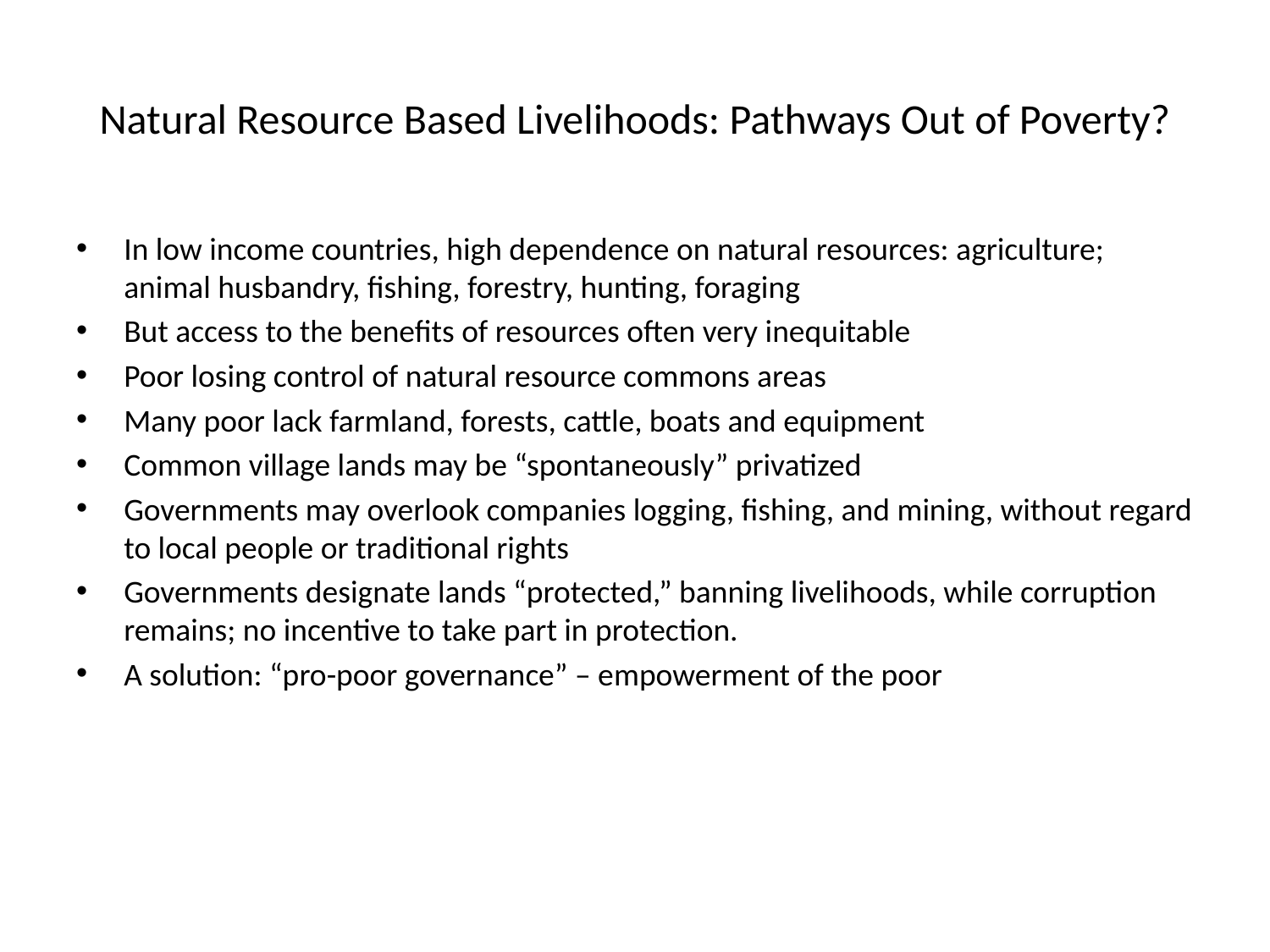

Natural Resource Based Livelihoods: Pathways Out of Poverty?
In low income countries, high dependence on natural resources: agriculture; animal husbandry, fishing, forestry, hunting, foraging
But access to the benefits of resources often very inequitable
Poor losing control of natural resource commons areas
Many poor lack farmland, forests, cattle, boats and equipment
Common village lands may be “spontaneously” privatized
Governments may overlook companies logging, fishing, and mining, without regard to local people or traditional rights
Governments designate lands “protected,” banning livelihoods, while corruption remains; no incentive to take part in protection.
A solution: “pro-poor governance” – empowerment of the poor